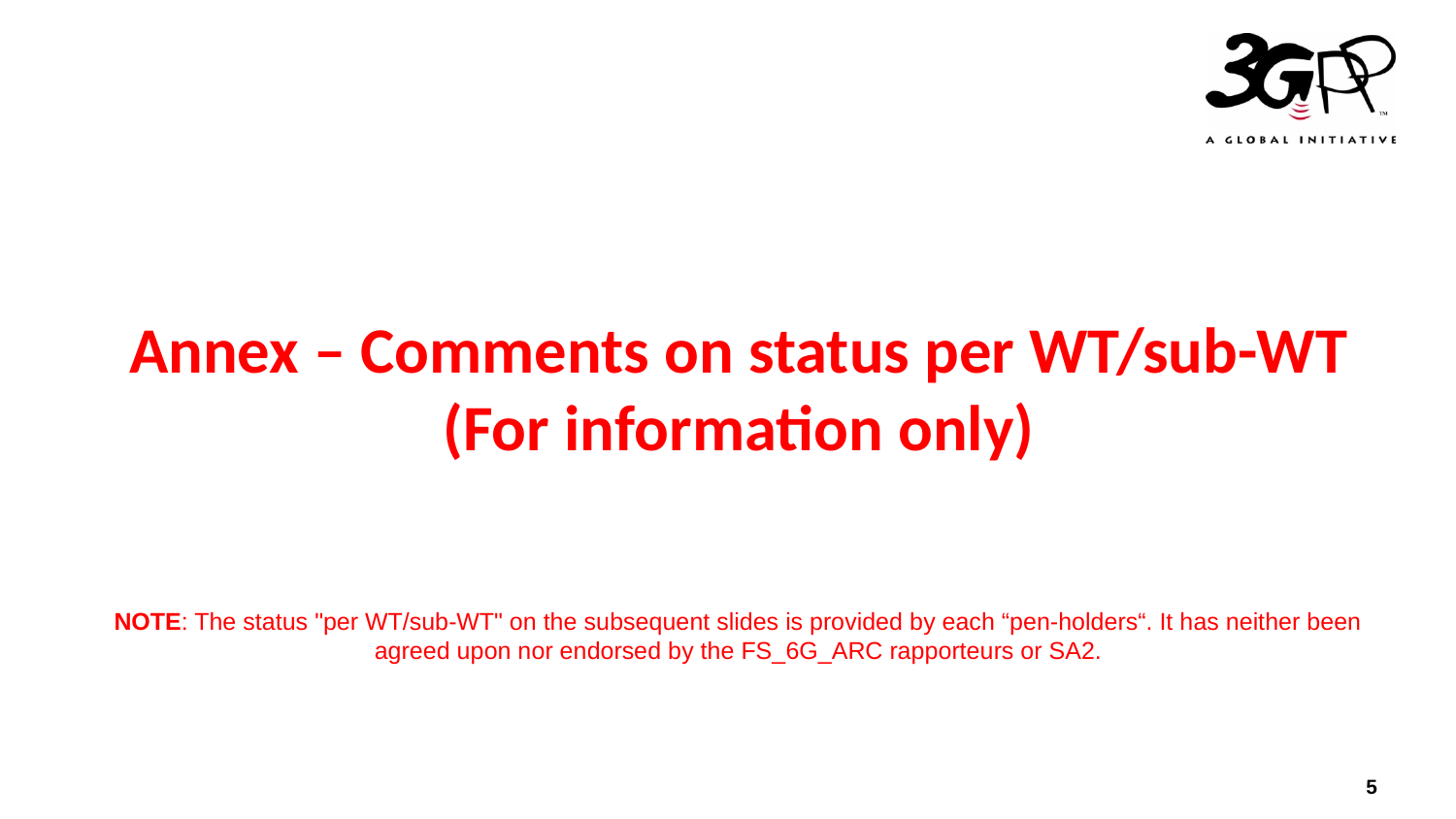

# Annex – Comments on status per WT/sub-WT (For information only)
NOTE: The status "per WT/sub-WT" on the subsequent slides is provided by each “pen-holders“. It has neither been agreed upon nor endorsed by the FS_6G_ARC rapporteurs or SA2.